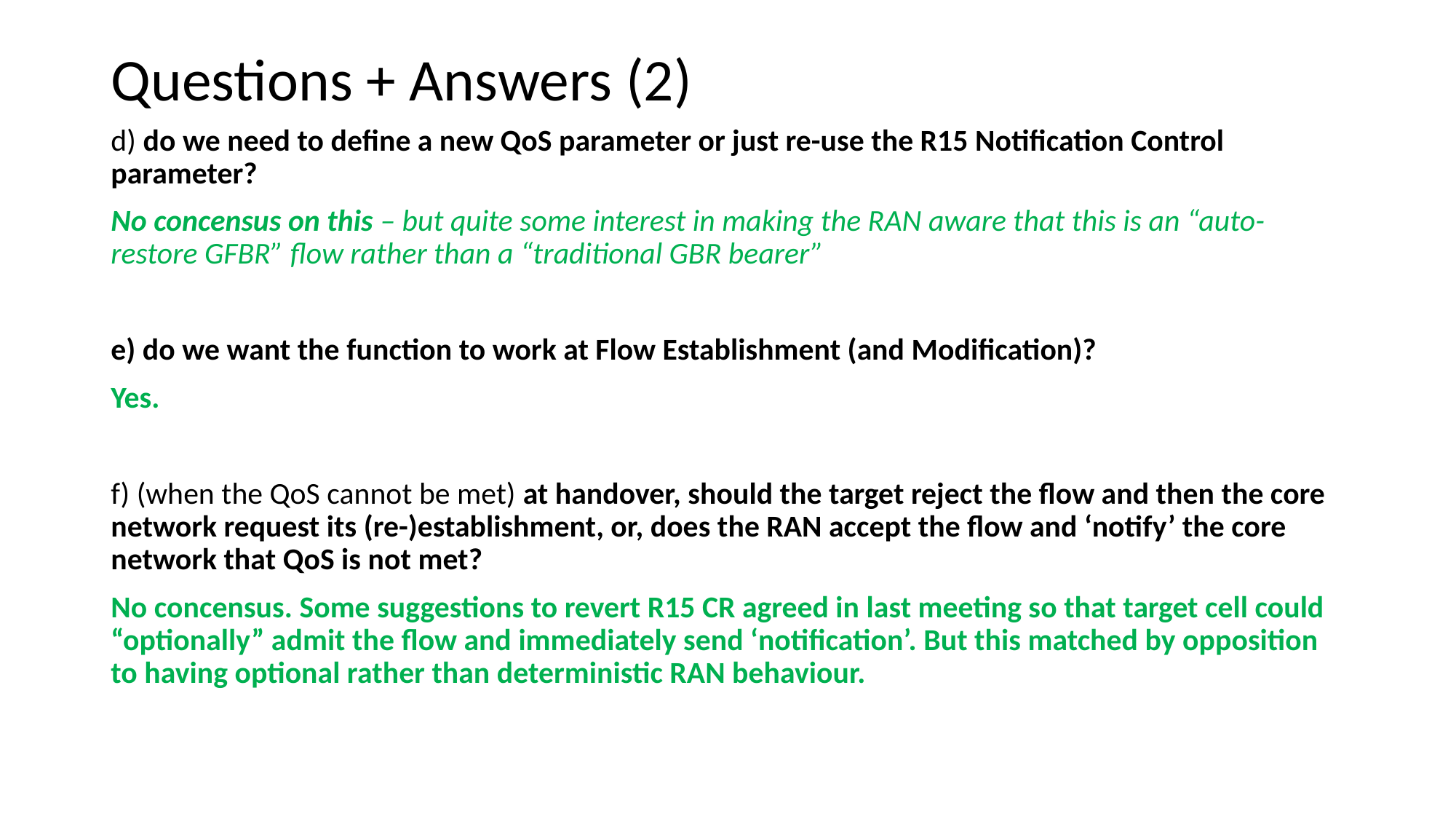

# Questions + Answers (2)
d) do we need to define a new QoS parameter or just re-use the R15 Notification Control parameter?
No concensus on this – but quite some interest in making the RAN aware that this is an “auto-restore GFBR” flow rather than a “traditional GBR bearer”

e) do we want the function to work at Flow Establishment (and Modification)?
Yes.

f) (when the QoS cannot be met) at handover, should the target reject the flow and then the core network request its (re-)establishment, or, does the RAN accept the flow and ‘notify’ the core network that QoS is not met?
No concensus. Some suggestions to revert R15 CR agreed in last meeting so that target cell could “optionally” admit the flow and immediately send ‘notification’. But this matched by opposition to having optional rather than deterministic RAN behaviour.